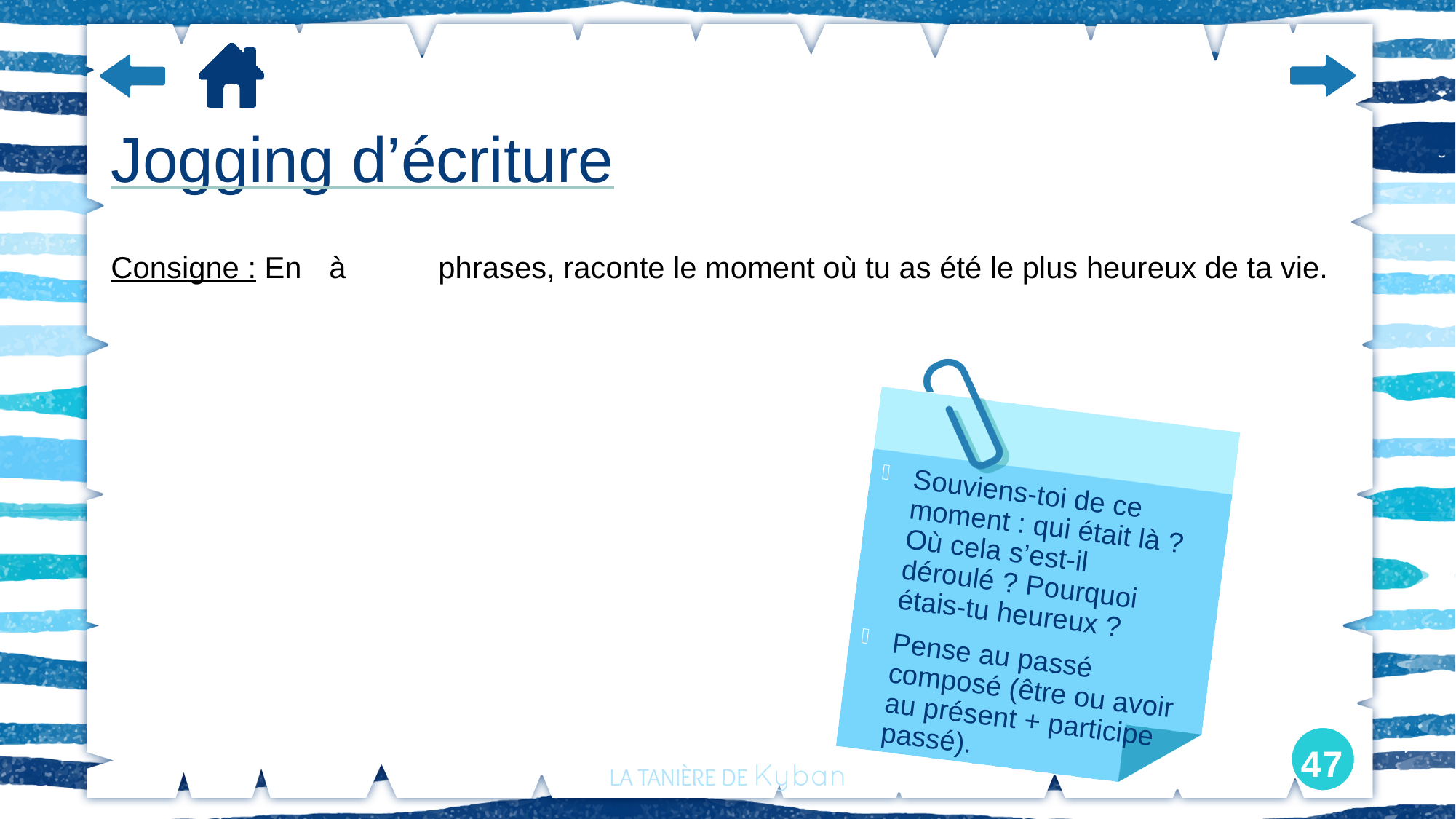

# Jogging d’écriture
Consigne : En	à	phrases, raconte le moment où tu as été le plus heureux de ta vie.
Souviens-toi de ce moment : qui était là ? Où cela s’est-il déroulé ? Pourquoi étais-tu heureux ?
Pense au passé composé (être ou avoir au présent + participe passé).
47